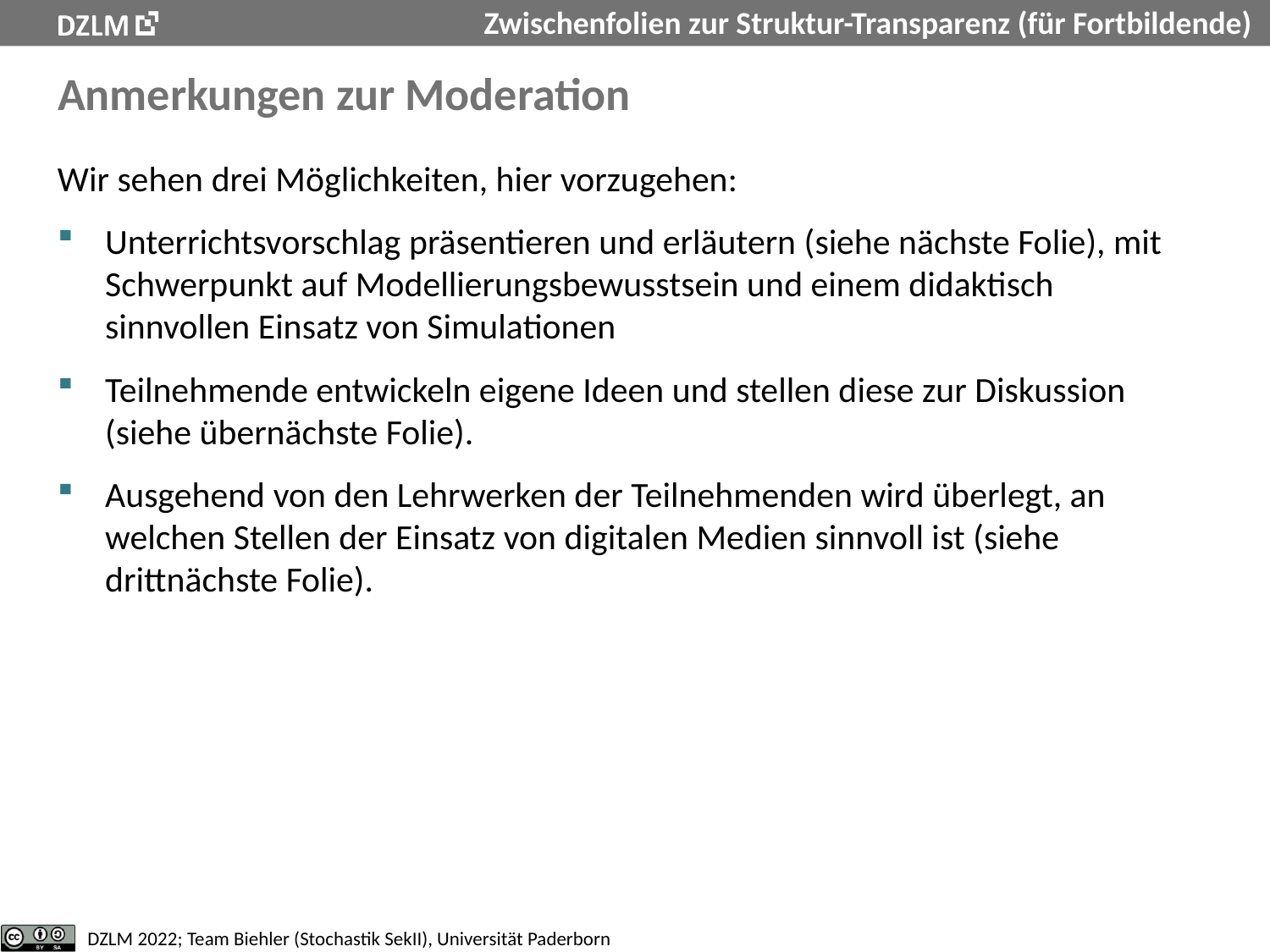

# Anmerkungen zur Moderation
Wir sehen drei Möglichkeiten, hier vorzugehen:
Unterrichtsvorschlag präsentieren und erläutern (siehe nächste Folie), mit Schwerpunkt auf Modellierungsbewusstsein und einem didaktisch sinnvollen Einsatz von Simulationen
Teilnehmende entwickeln eigene Ideen und stellen diese zur Diskussion (siehe übernächste Folie).
Ausgehend von den Lehrwerken der Teilnehmenden wird überlegt, an welchen Stellen der Einsatz von digitalen Medien sinnvoll ist (siehe drittnächste Folie).